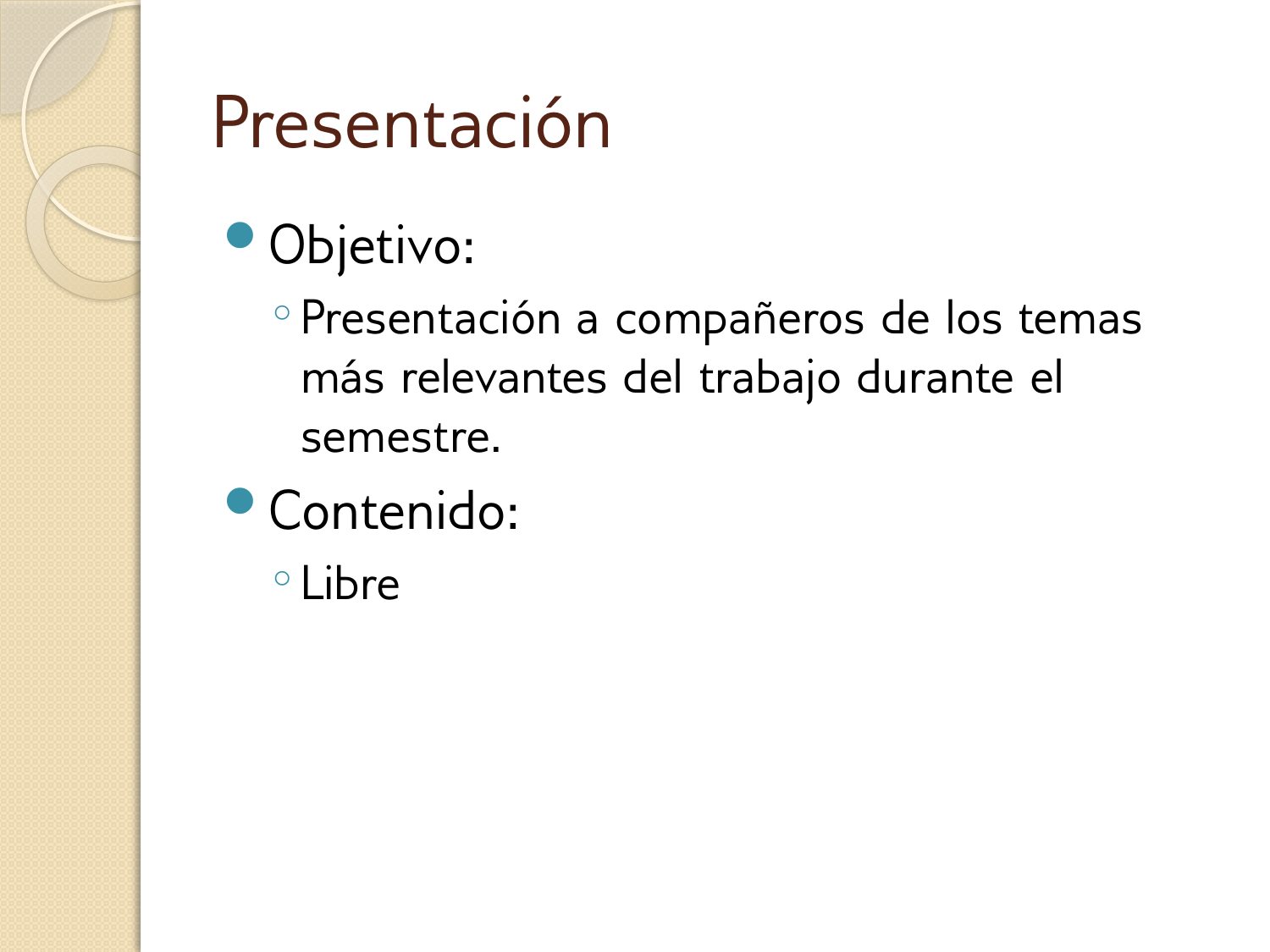

# Presentación
Objetivo:
Presentación a compañeros de los temas más relevantes del trabajo durante el semestre.
Contenido:
Libre